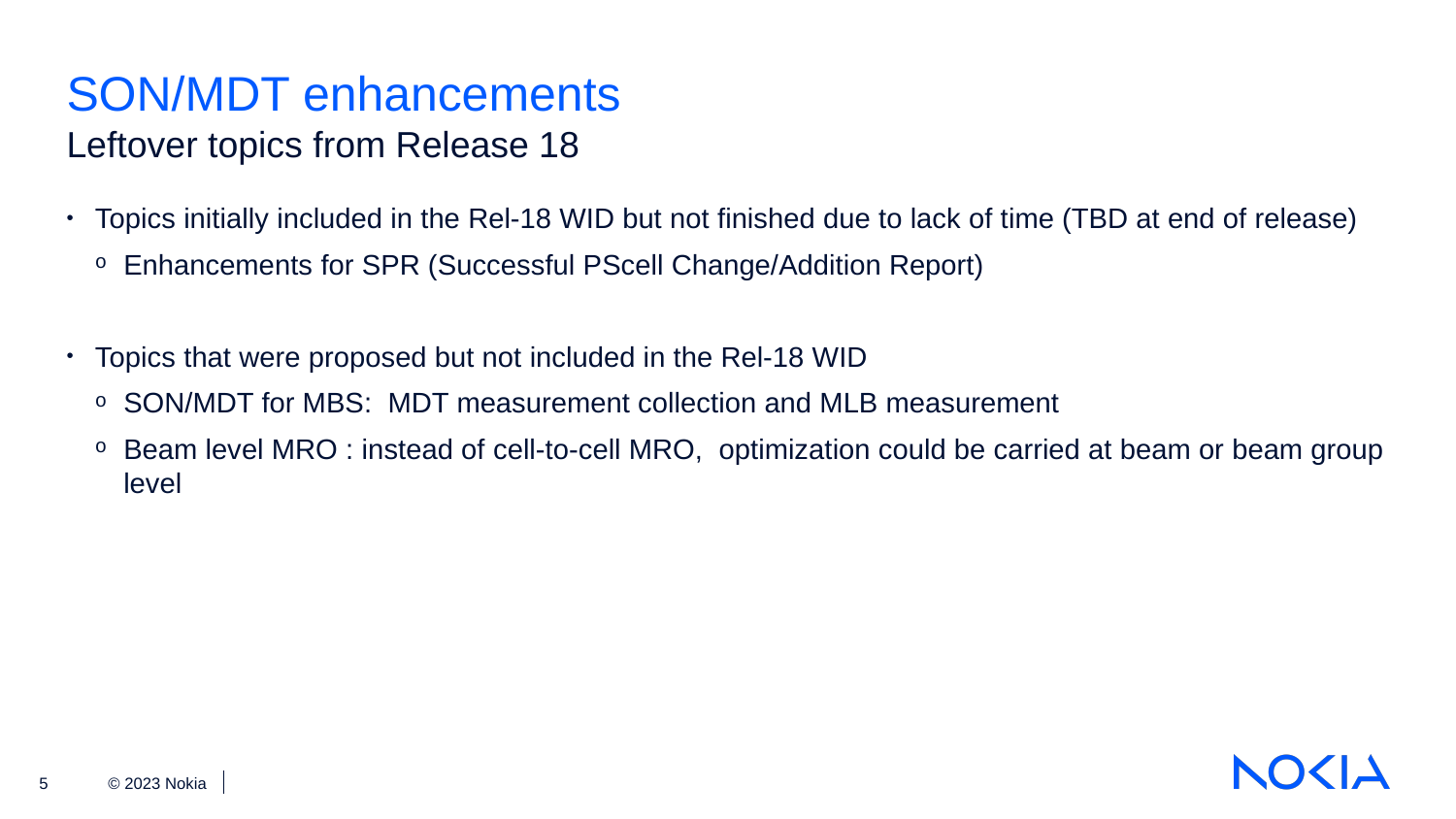

SON/MDT enhancements
Leftover topics from Release 18
Topics initially included in the Rel-18 WID but not finished due to lack of time (TBD at end of release)
Enhancements for SPR (Successful PScell Change/Addition Report)

Topics that were proposed but not included in the Rel-18 WID
SON/MDT for MBS:  MDT measurement collection and MLB measurement
Beam level MRO : instead of cell-to-cell MRO,  optimization could be carried at beam or beam group level